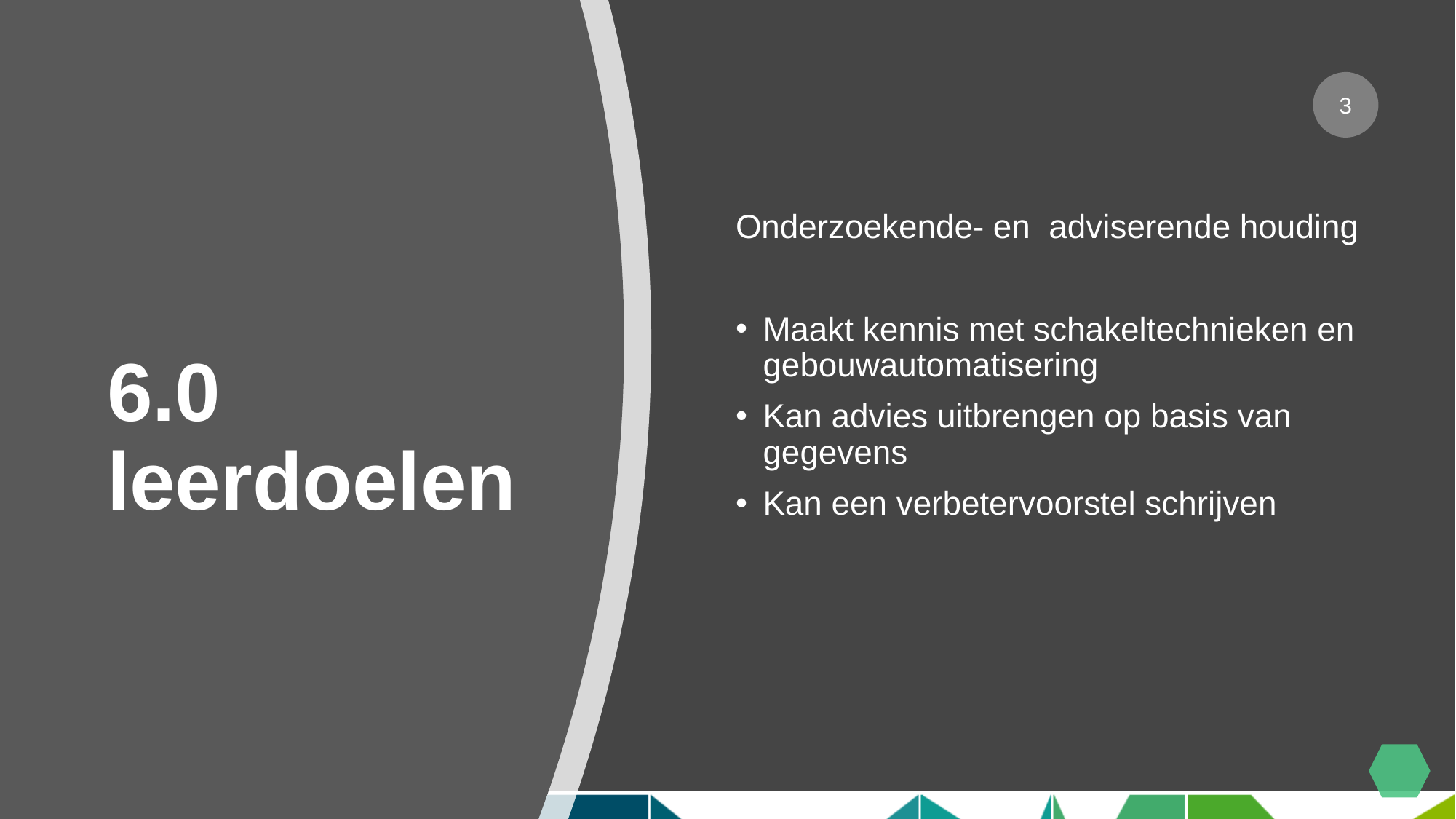

3
# 6.0 leerdoelen
Onderzoekende- en  adviserende houding

Maakt kennis met schakeltechnieken en gebouwautomatisering
Kan advies uitbrengen op basis van gegevens
Kan een verbetervoorstel schrijven